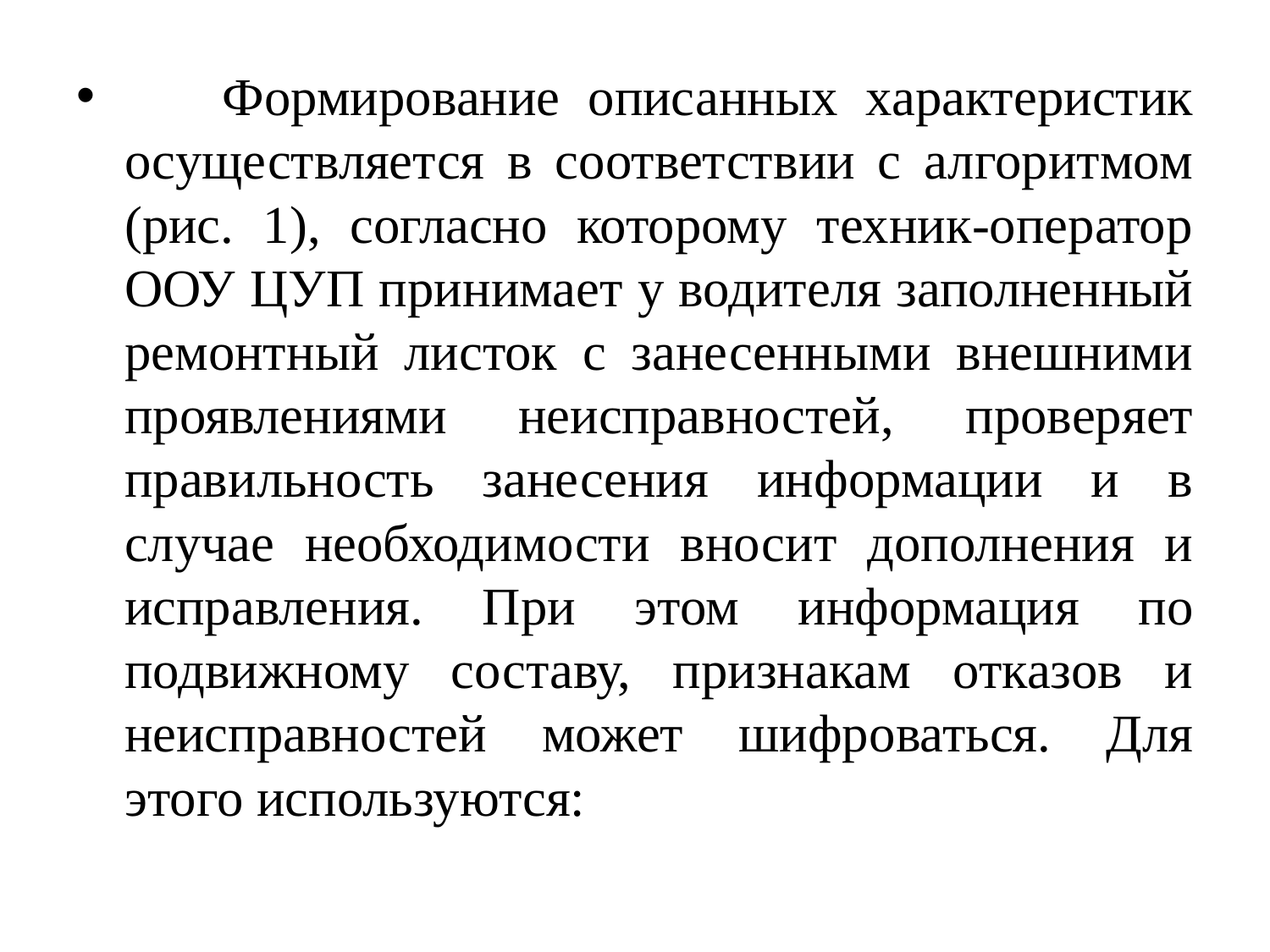

Формирование описанных характеристик осуществляется в соответствии с алгоритмом (рис. 1), согласно которому техник-оператор ООУ ЦУП принимает у водителя заполненный ремонтный листок с занесенными внешними проявлениями неисправностей, проверяет правильность занесения информации и в случае необходимости вносит дополнения и исправления. При этом информация по подвижному составу, признакам отказов и неисправностей может шифроваться. Для этого используются: